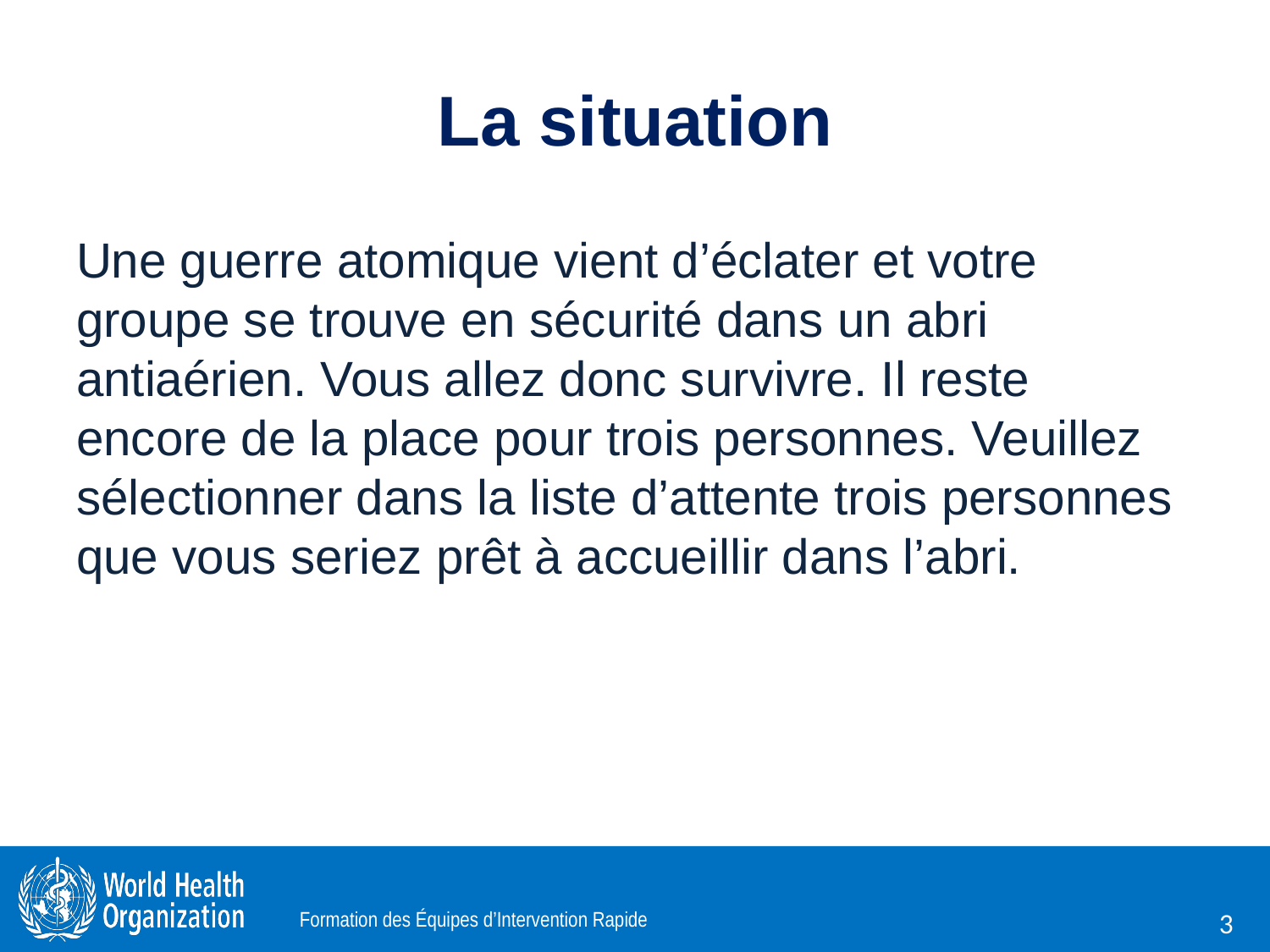

# La situation
Une guerre atomique vient d’éclater et votre groupe se trouve en sécurité dans un abri antiaérien. Vous allez donc survivre. Il reste encore de la place pour trois personnes. Veuillez sélectionner dans la liste d’attente trois personnes que vous seriez prêt à accueillir dans l’abri.